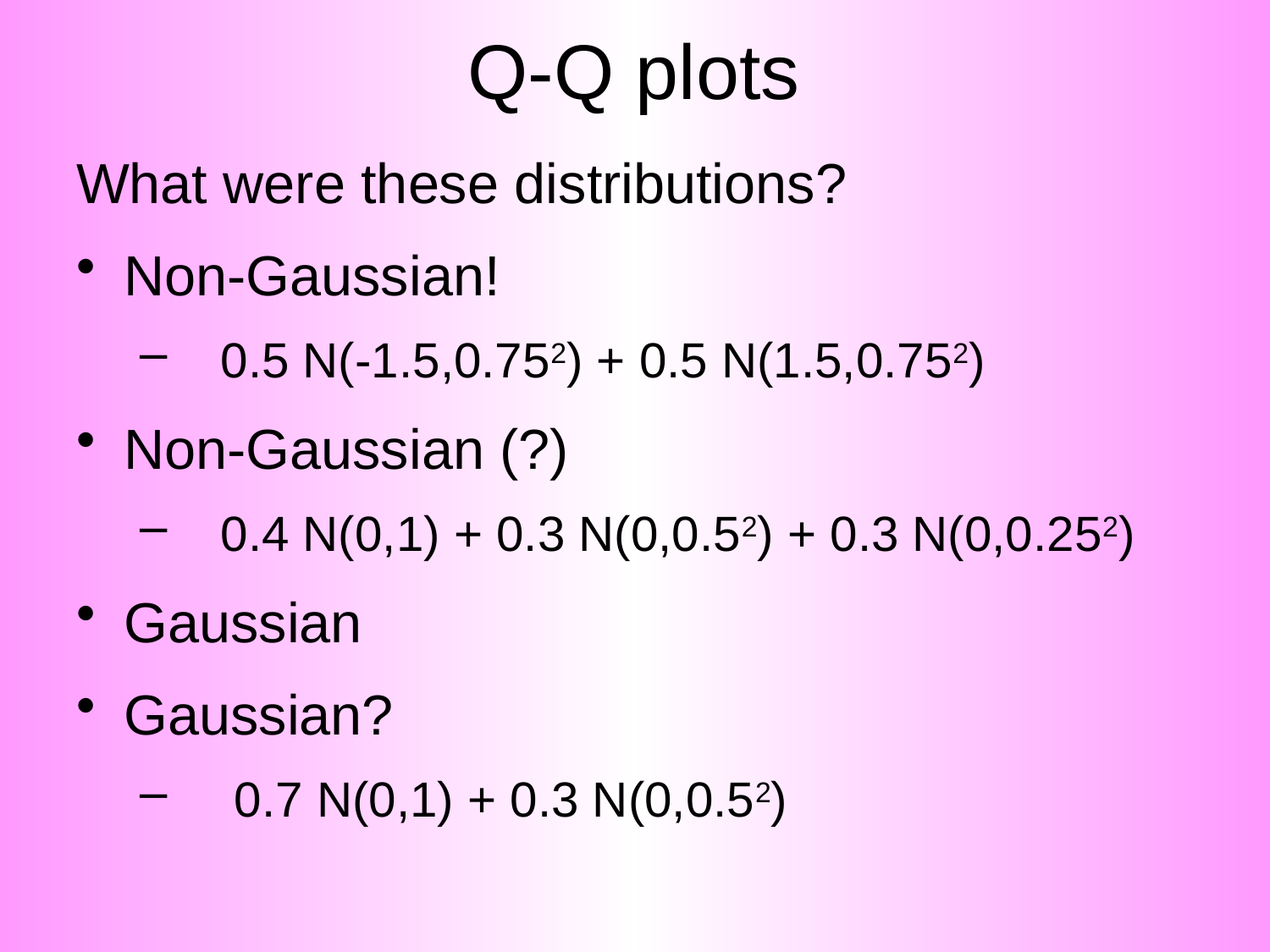

# Q-Q plots
What were these distributions?
Non-Gaussian!
   0.5 N(-1.5,0.752) + 0.5 N(1.5,0.752)
Non-Gaussian (?)
   0.4 N(0,1) + 0.3 N(0,0.52) + 0.3 N(0,0.252)
Gaussian
Gaussian?
    0.7 N(0,1) + 0.3 N(0,0.52)